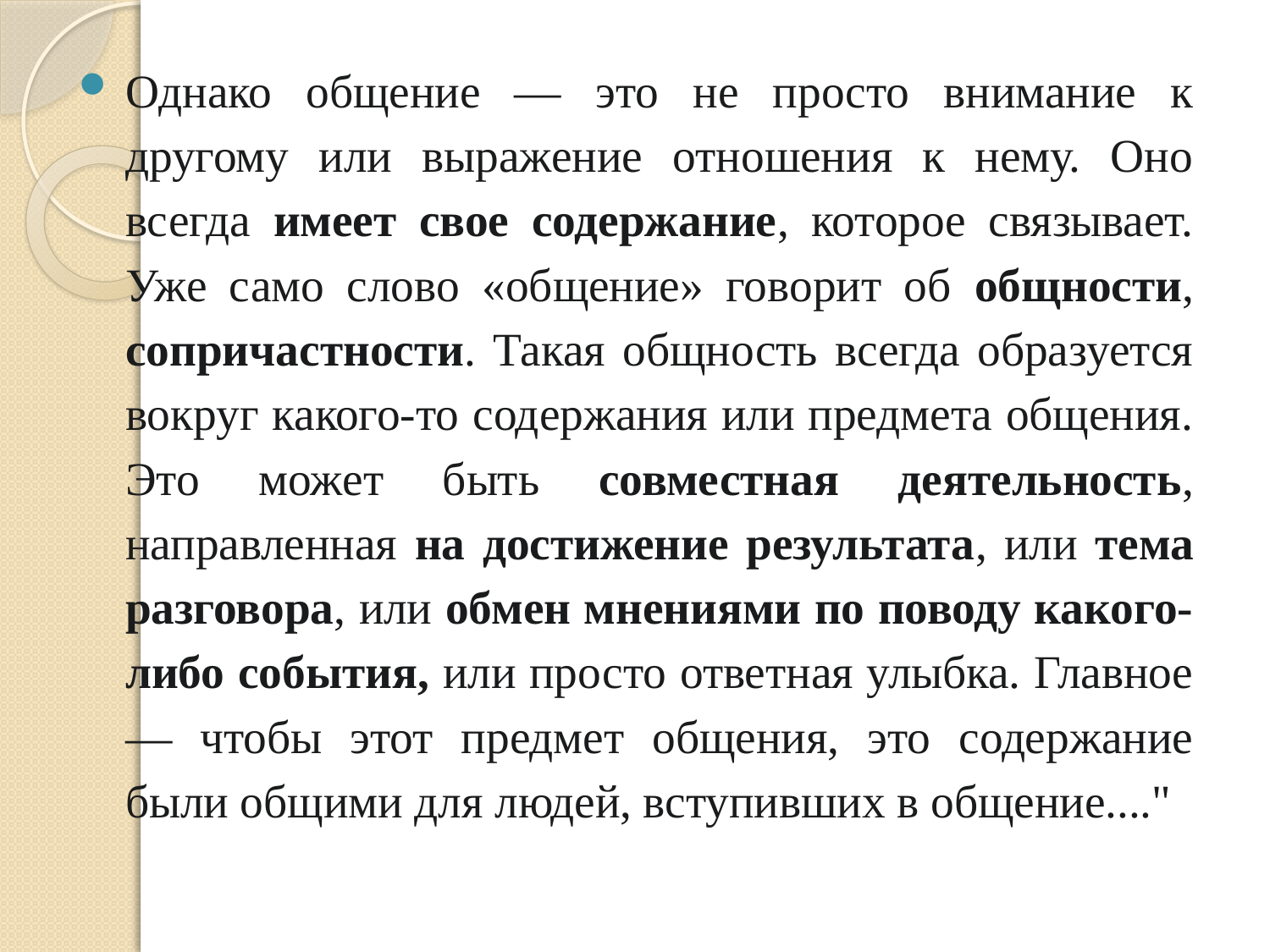

Однако общение — это не просто внимание к другому или выражение отношения к нему. Оно всегда имеет свое содержание, которое связывает. Уже само слово «общение» говорит об общности, сопричастности. Такая общность всегда образуется вокруг какого-то содержания или предмета общения. Это может быть совместная деятельность, направленная на достижение результата, или тема разговора, или обмен мнениями по поводу какого-либо события, или просто ответная улыбка. Главное — чтобы этот предмет общения, это содержание были общими для людей, вступивших в общение...."